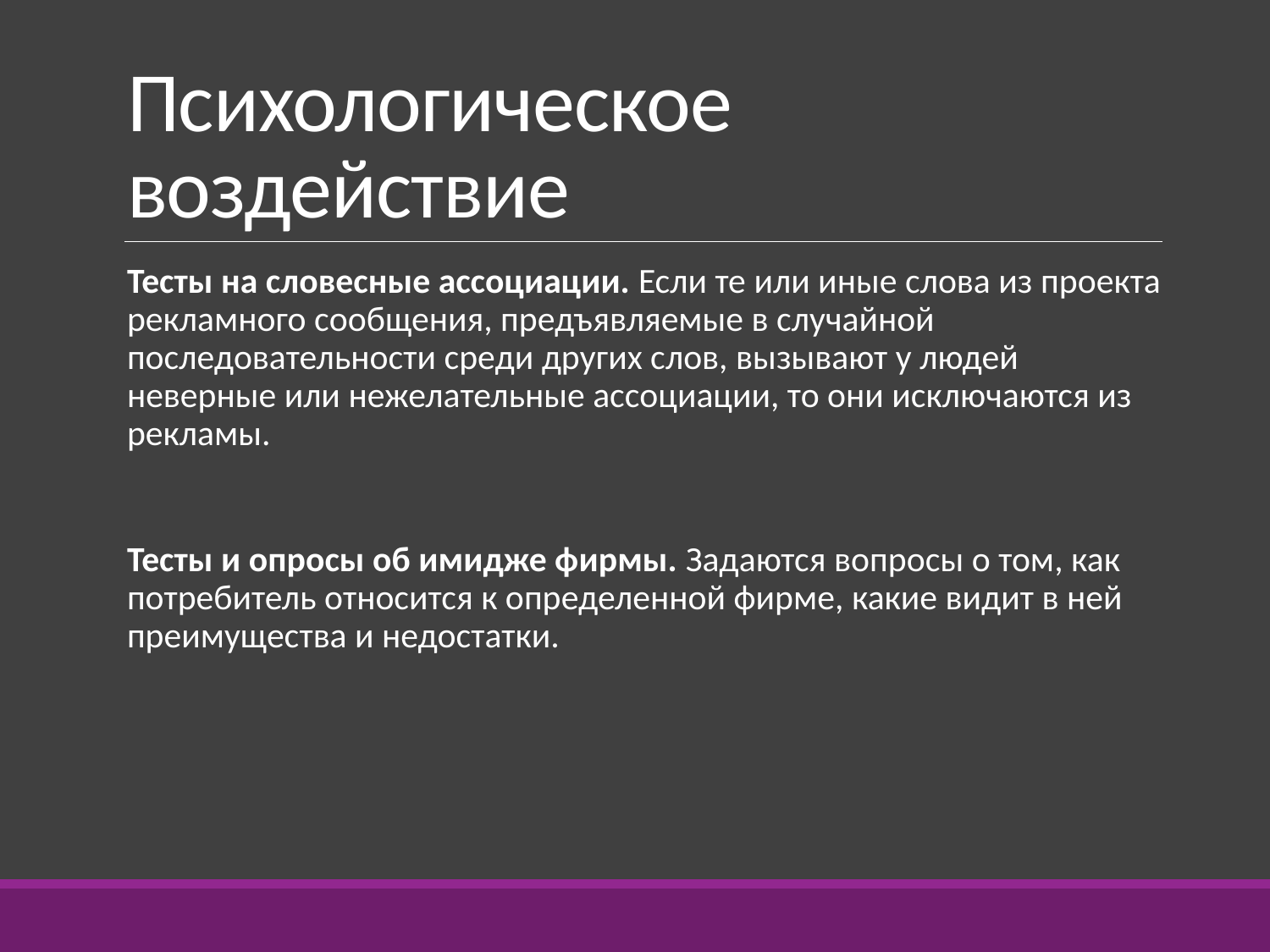

# Психологическое воздействие
Тесты на словесные ассоциации. Если те или иные слова из проекта рекламного сообщения, предъявляемые в случайной последовательности среди других слов, вызывают у людей неверные или нежелательные ассоциации, то они исключаются из рекламы.

Тесты и опросы об имидже фирмы. Задаются вопросы о том, как потребитель относится к определенной фирме, какие видит в ней преимущества и недостатки.